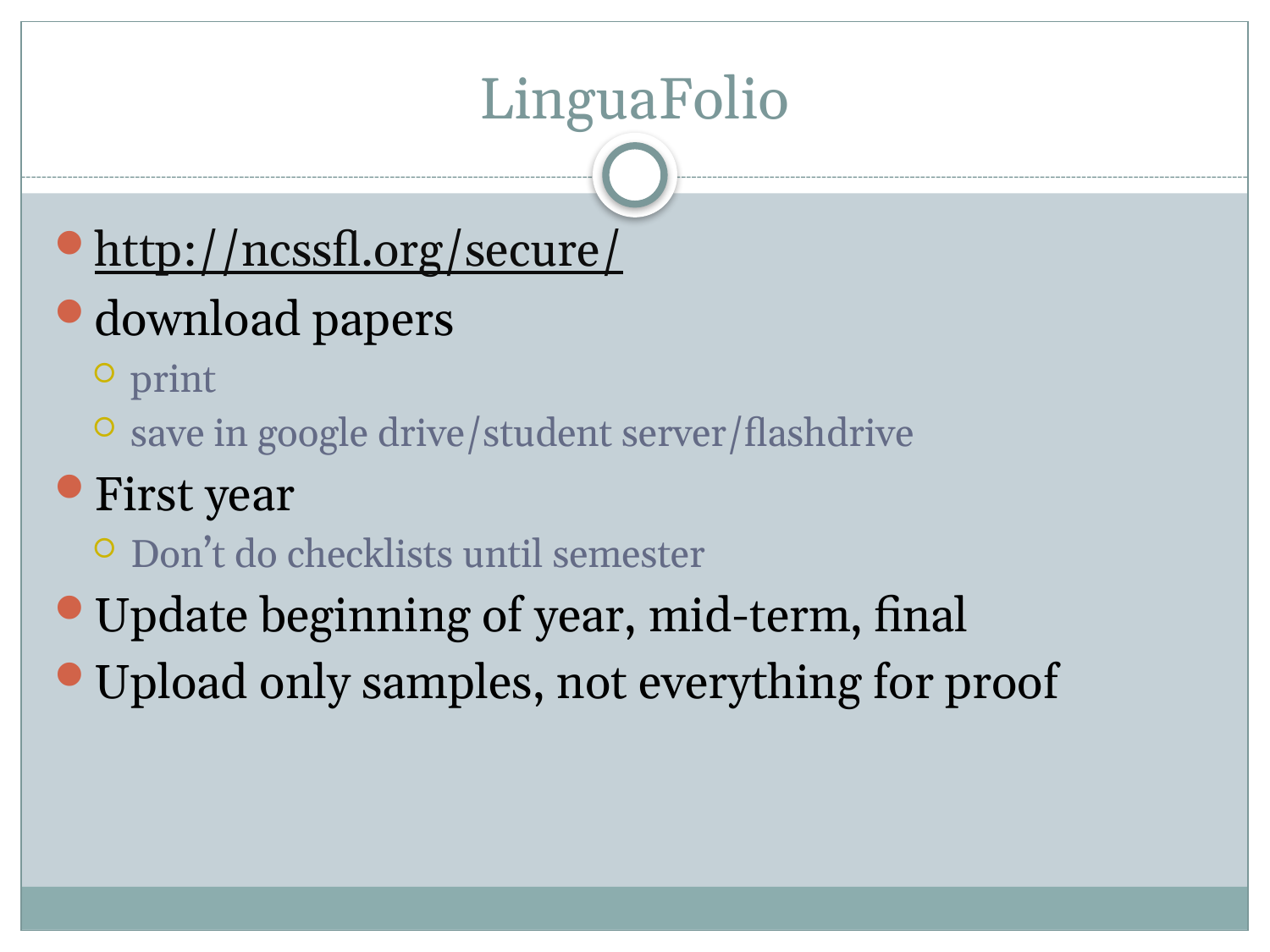

# LinguaFolio
http://ncssfl.org/secure/
download papers
print
save in google drive/student server/flashdrive
First year
Don’t do checklists until semester
Update beginning of year, mid-term, final
Upload only samples, not everything for proof